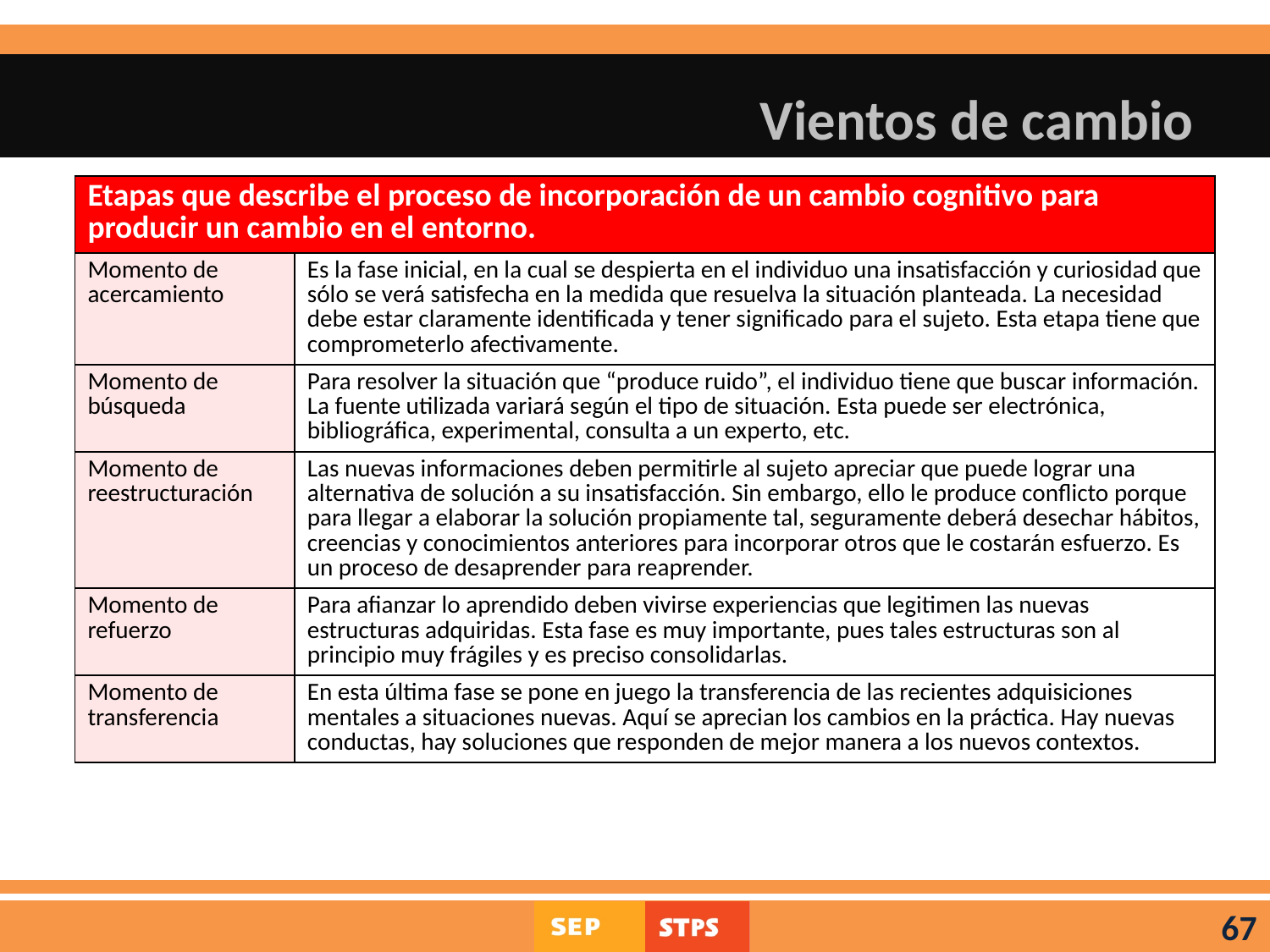

# Vientos de cambio
| Etapas que describe el proceso de incorporación de un cambio cognitivo para producir un cambio en el entorno. |  |
| --- | --- |
| Momento de acercamiento | Es la fase inicial, en la cual se despierta en el individuo una insatisfacción y curiosidad que sólo se verá satisfecha en la medida que resuelva la situación planteada. La necesidad debe estar claramente identificada y tener significado para el sujeto. Esta etapa tiene que comprometerlo afectivamente. |
| Momento de búsqueda | Para resolver la situación que “produce ruido”, el individuo tiene que buscar información. La fuente utilizada variará según el tipo de situación. Esta puede ser electrónica, bibliográfica, experimental, consulta a un experto, etc. |
| Momento de reestructuración | Las nuevas informaciones deben permitirle al sujeto apreciar que puede lograr una alternativa de solución a su insatisfacción. Sin embargo, ello le produce conflicto porque para llegar a elaborar la solución propiamente tal, seguramente deberá desechar hábitos, creencias y conocimientos anteriores para incorporar otros que le costarán esfuerzo. Es un proceso de desaprender para reaprender. |
| Momento de refuerzo | Para afianzar lo aprendido deben vivirse experiencias que legitimen las nuevas estructuras adquiridas. Esta fase es muy importante, pues tales estructuras son al principio muy frágiles y es preciso consolidarlas. |
| Momento de transferencia | En esta última fase se pone en juego la transferencia de las recientes adquisiciones mentales a situaciones nuevas. Aquí se aprecian los cambios en la práctica. Hay nuevas conductas, hay soluciones que responden de mejor manera a los nuevos contextos. |
67